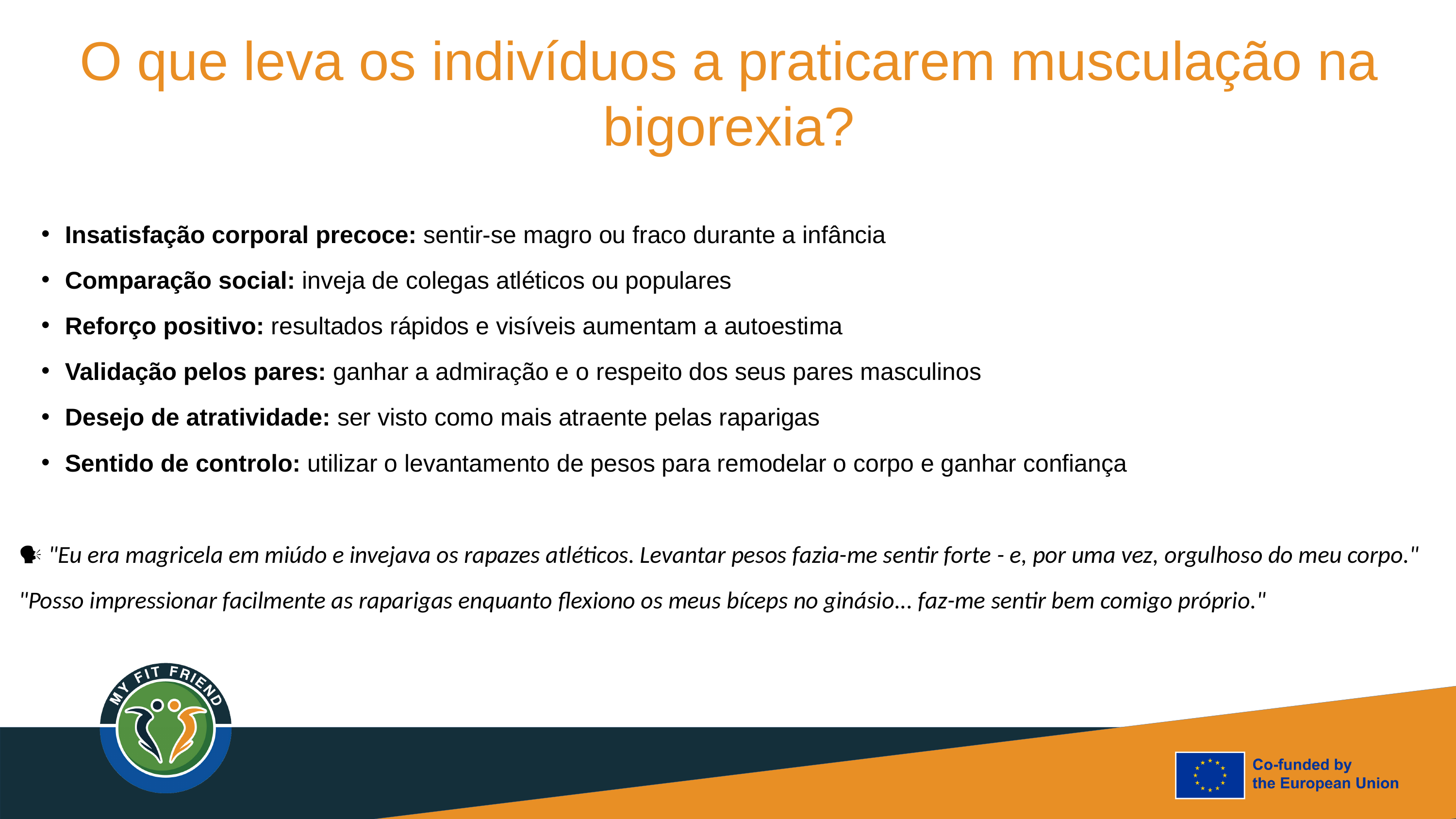

O que leva os indivíduos a praticarem musculação na bigorexia?

Insatisfação corporal precoce: sentir-se magro ou fraco durante a infância
Comparação social: inveja de colegas atléticos ou populares
Reforço positivo: resultados rápidos e visíveis aumentam a autoestima
Validação pelos pares: ganhar a admiração e o respeito dos seus pares masculinos
Desejo de atratividade: ser visto como mais atraente pelas raparigas
Sentido de controlo: utilizar o levantamento de pesos para remodelar o corpo e ganhar confiança

🗣 "Eu era magricela em miúdo e invejava os rapazes atléticos. Levantar pesos fazia-me sentir forte - e, por uma vez, orgulhoso do meu corpo."
"Posso impressionar facilmente as raparigas enquanto flexiono os meus bíceps no ginásio... faz-me sentir bem comigo próprio."